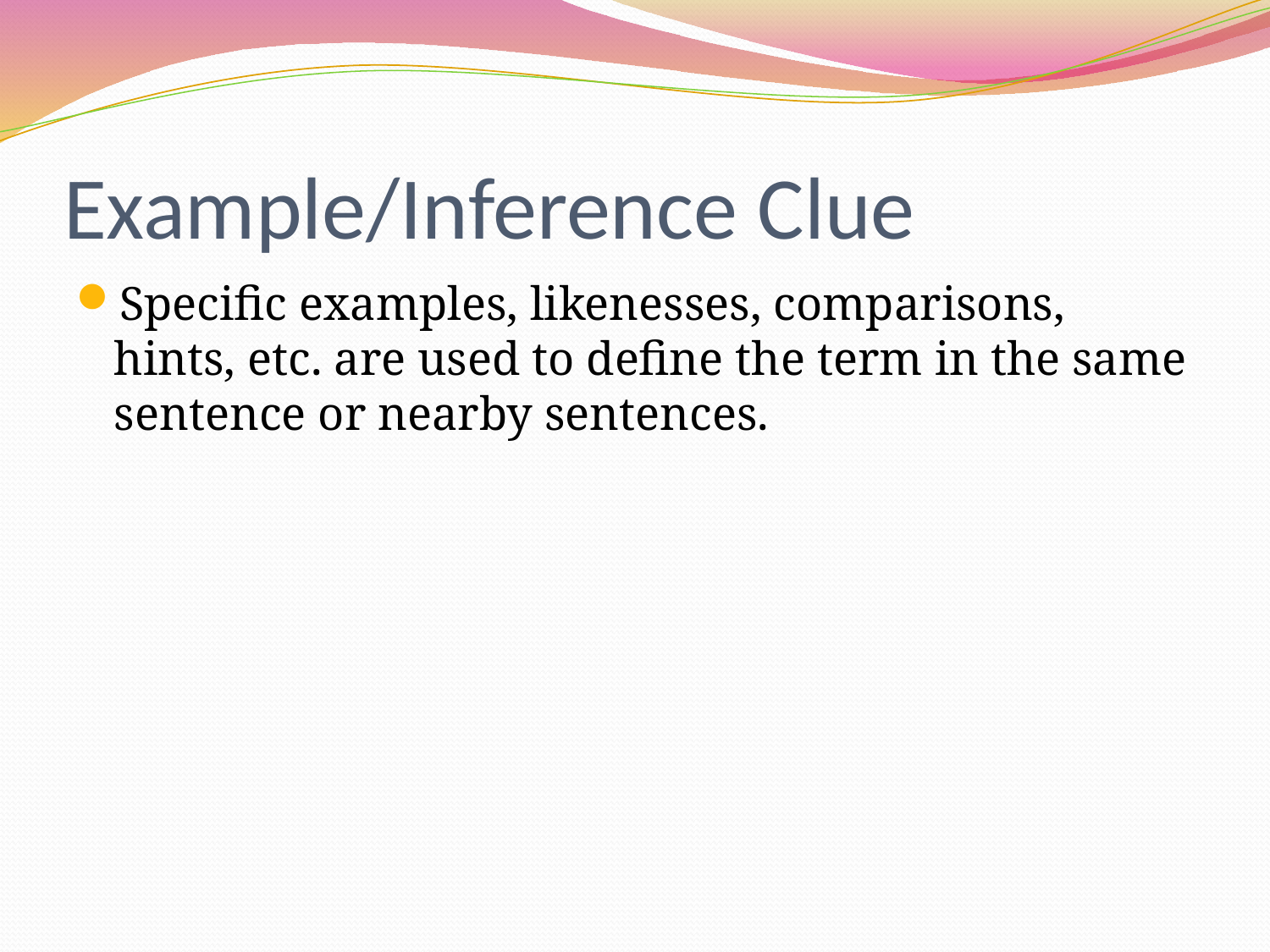

# Example/Inference Clue
Specific examples, likenesses, comparisons, hints, etc. are used to define the term in the same sentence or nearby sentences.